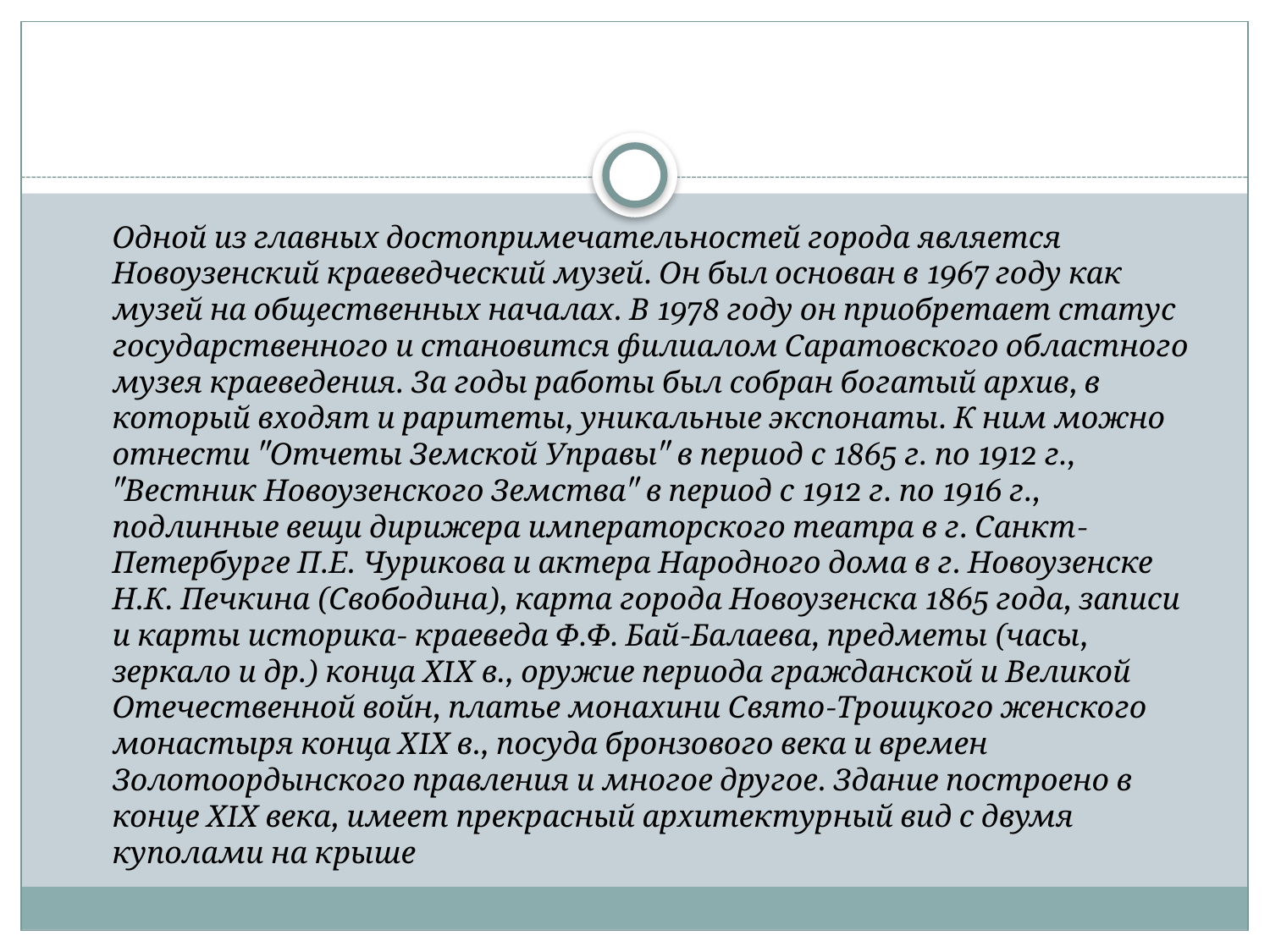

#
     Одной из главных достопримечательностей города является Новоузенский краеведческий музей. Он был основан в 1967 году как музей на общественных началах. В 1978 году он приобретает статус государственного и становится филиалом Саратовского областного музея краеведения. За годы работы был собран богатый архив, в который входят и раритеты, уникальные экспонаты. К ним можно отнести "Отчеты Земской Управы" в период с 1865 г. по 1912 г., "Вестник Новоузенского Земства" в период с 1912 г. по 1916 г., подлинные вещи дирижера императорского театра в г. Санкт-Петербурге П.Е. Чурикова и актера Народного дома в г. Новоузенске Н.К. Печкина (Свободина), карта города Новоузенска 1865 года, записи и карты историка- краеведа Ф.Ф. Бай-Балаева, предметы (часы, зеркало и др.) конца ХIХ в., оружие периода гражданской и Великой Отечественной войн, платье монахини Свято-Троицкого женского монастыря конца ХIХ в., посуда бронзового века и времен Золотоордынского правления и многое другое. Здание построено в конце ХIХ века, имеет прекрасный архитектурный вид с двумя куполами на крыше